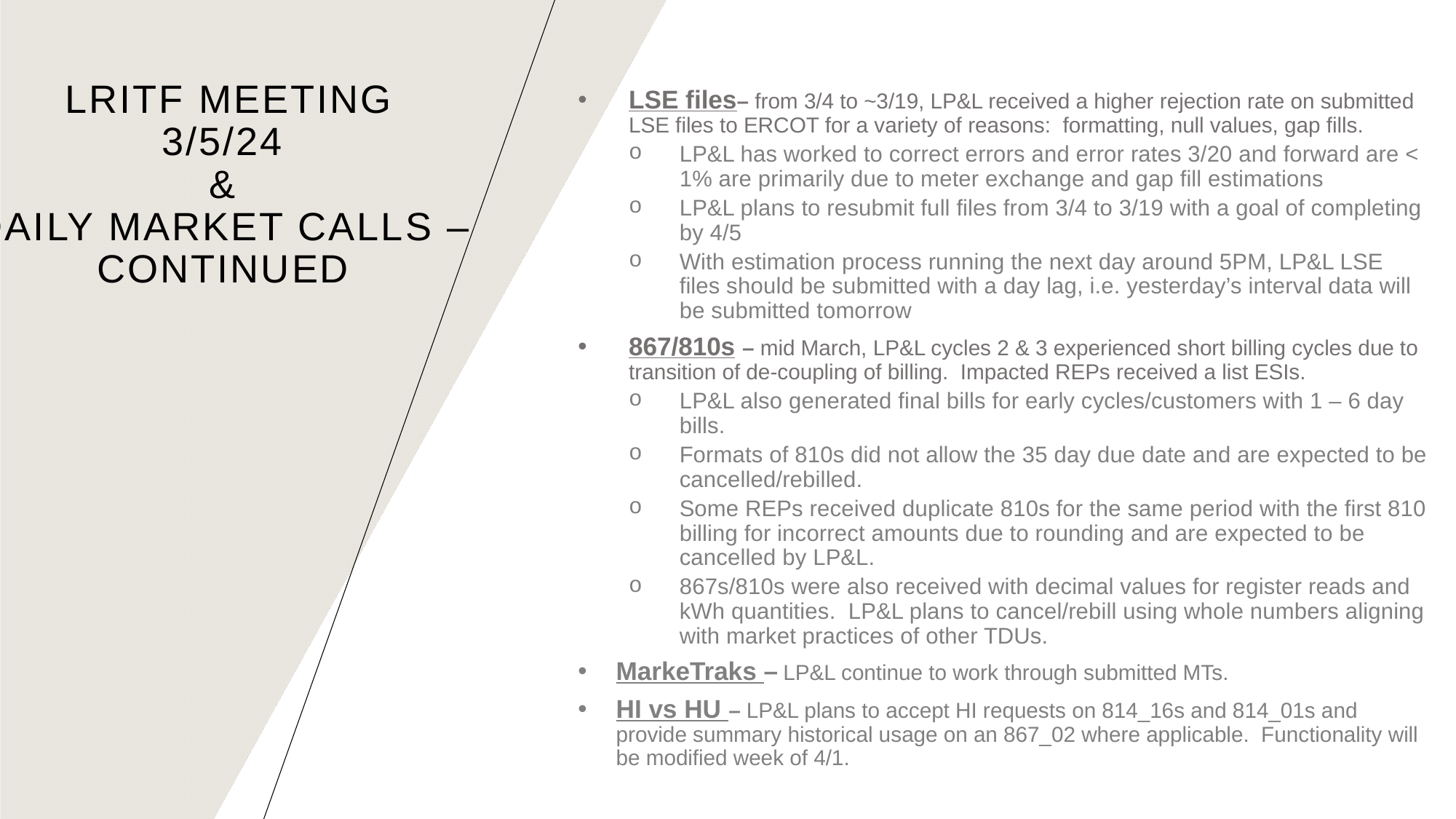

# LRITF meeting 3/5/24 & Daily Market Calls – continued
LSE files– from 3/4 to ~3/19, LP&L received a higher rejection rate on submitted LSE files to ERCOT for a variety of reasons:  formatting, null values, gap fills.
LP&L has worked to correct errors and error rates 3/20 and forward are < 1% are primarily due to meter exchange and gap fill estimations
LP&L plans to resubmit full files from 3/4 to 3/19 with a goal of completing by 4/5
With estimation process running the next day around 5PM, LP&L LSE files should be submitted with a day lag, i.e. yesterday’s interval data will be submitted tomorrow
867/810s – mid March, LP&L cycles 2 & 3 experienced short billing cycles due to transition of de-coupling of billing.  Impacted REPs received a list ESIs.
LP&L also generated final bills for early cycles/customers with 1 – 6 day bills.
Formats of 810s did not allow the 35 day due date and are expected to be cancelled/rebilled.
Some REPs received duplicate 810s for the same period with the first 810 billing for incorrect amounts due to rounding and are expected to be cancelled by LP&L.
867s/810s were also received with decimal values for register reads and kWh quantities.  LP&L plans to cancel/rebill using whole numbers aligning with market practices of other TDUs.
MarkeTraks – LP&L continue to work through submitted MTs.
HI vs HU – LP&L plans to accept HI requests on 814_16s and 814_01s and provide summary historical usage on an 867_02 where applicable.  Functionality will be modified week of 4/1.